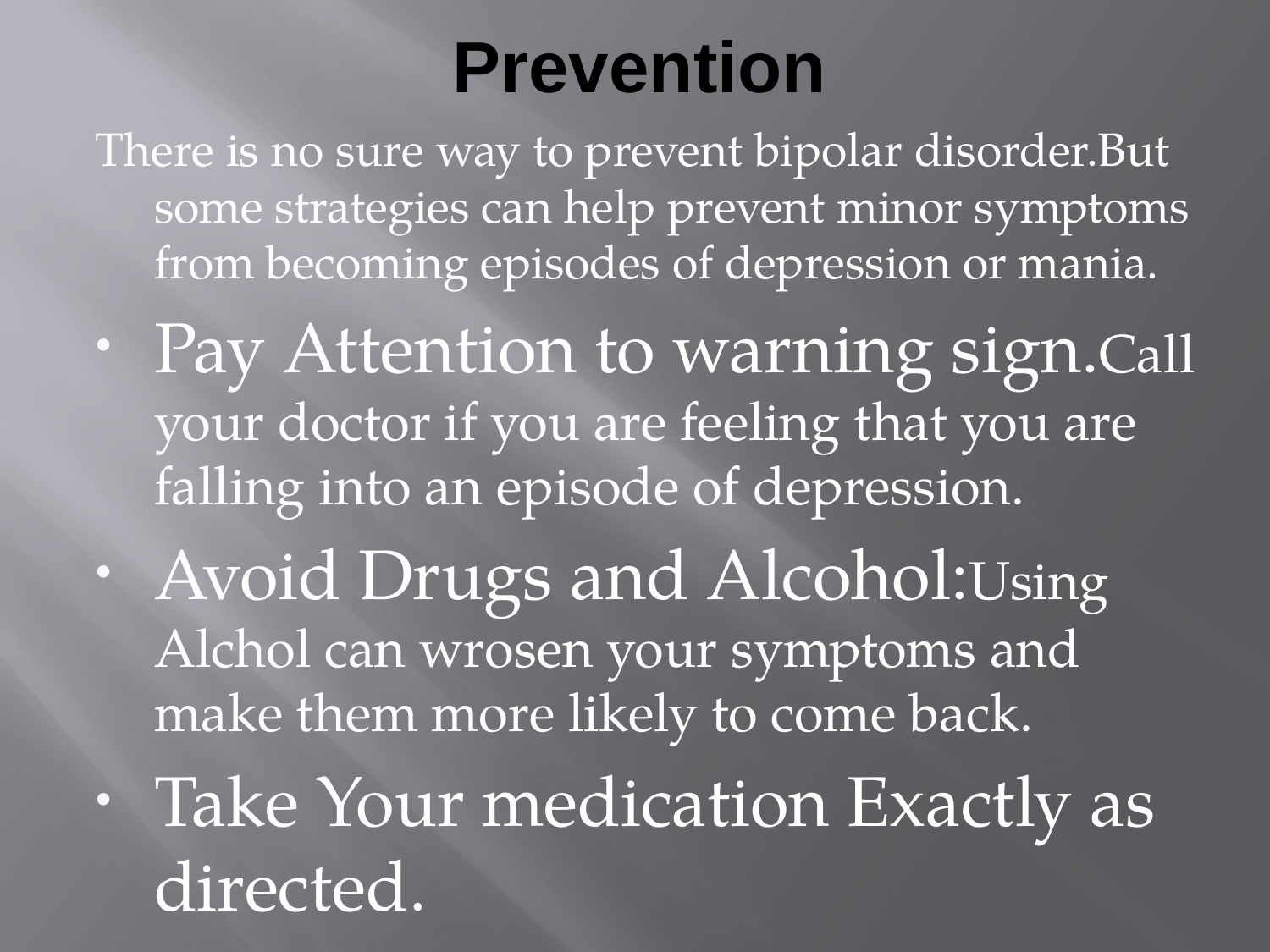

# Prevention
There is no sure way to prevent bipolar disorder.But some strategies can help prevent minor symptoms from becoming episodes of depression or mania.
Pay Attention to warning sign.Call your doctor if you are feeling that you are falling into an episode of depression.
Avoid Drugs and Alcohol:Using Alchol can wrosen your symptoms and make them more likely to come back.
Take Your medication Exactly as directed.